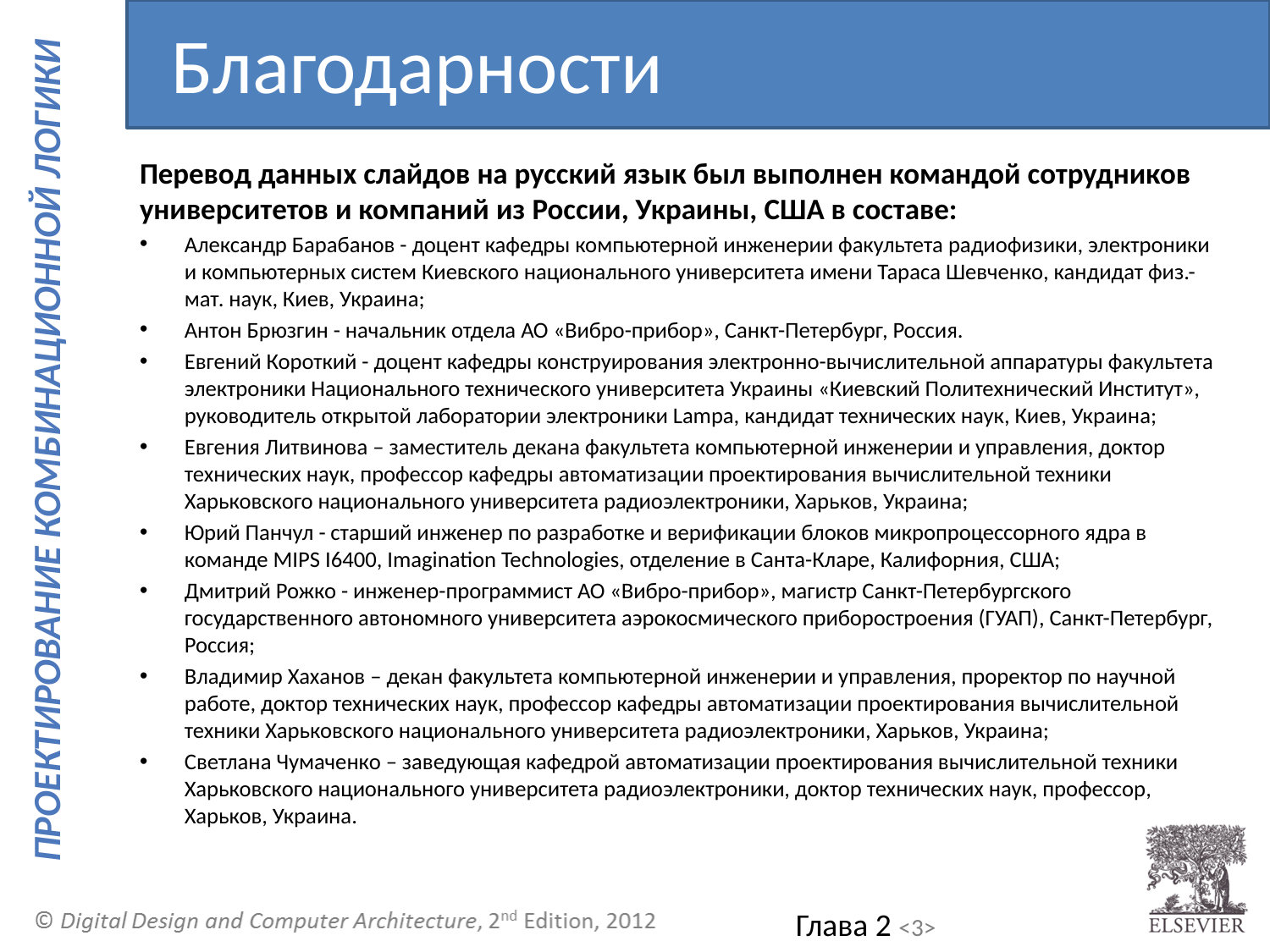

Благодарности
Перевод данных слайдов на русский язык был выполнен командой сотрудников университетов и компаний из России, Украины, США в составе:
Александр Барабанов - доцент кафедры компьютерной инженерии факультета радиофизики, электроники и компьютерных систем Киевского национального университета имени Тараса Шевченко, кандидат физ.-мат. наук, Киев, Украина;
Антон Брюзгин - начальник отдела АО «Вибро-прибор», Санкт-Петербург, Россия.
Евгений Короткий - доцент кафедры конструирования электронно-вычислительной аппаратуры факультета электроники Национального технического университета Украины «Киевский Политехнический Институт», руководитель открытой лаборатории электроники Lampa, кандидат технических наук, Киев, Украина;
Евгения Литвинова – заместитель декана факультета компьютерной инженерии и управления, доктор технических наук, профессор кафедры автоматизации проектирования вычислительной техники Харьковского национального университета радиоэлектроники, Харьков, Украина;
Юрий Панчул - старший инженер по разработке и верификации блоков микропроцессорного ядра в команде MIPS I6400, Imagination Technologies, отделение в Санта-Кларе, Калифорния, США;
Дмитрий Рожко - инженер-программист АО «Вибро-прибор», магистр Санкт-Петербургского государственного автономного университета аэрокосмического приборостроения (ГУАП), Санкт-Петербург, Россия;
Владимир Хаханов – декан факультета компьютерной инженерии и управления, проректор по научной работе, доктор технических наук, профессор кафедры автоматизации проектирования вычислительной техники Харьковского национального университета радиоэлектроники, Харьков, Украина;
Светлана Чумаченко – заведующая кафедрой автоматизации проектирования вычислительной техники Харьковского национального университета радиоэлектроники, доктор технических наук, профессор, Харьков, Украина.